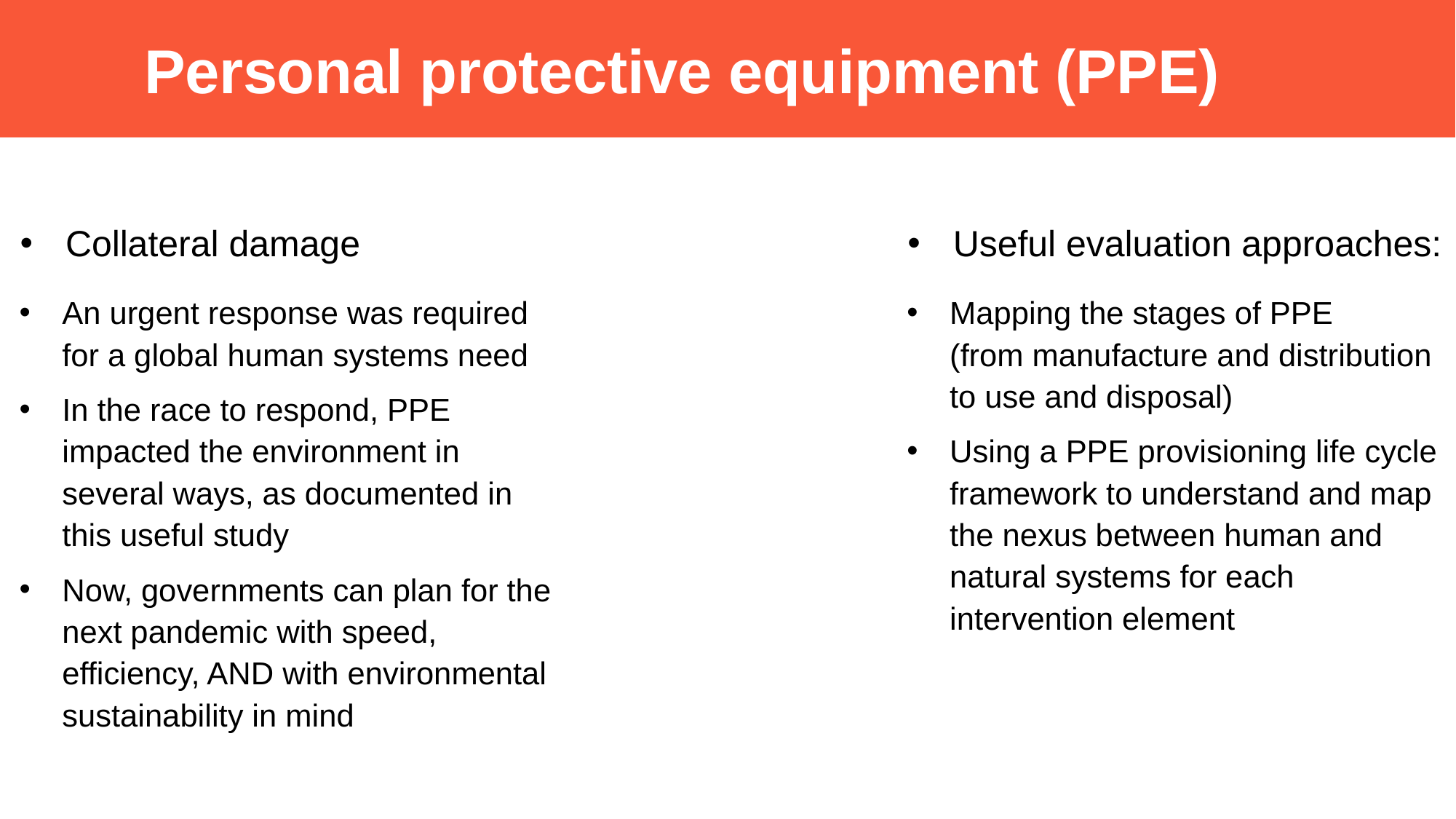

# Personal protective equipment (PPE)
Collateral damage
Useful evaluation approaches:

An urgent response was required for a global human systems need
In the race to respond, PPE impacted the environment in several ways, as documented in this useful study
Now, governments can plan for the next pandemic with speed, efficiency, AND with environmental sustainability in mind
Mapping the stages of PPE
(from manufacture and distribution
to use and disposal)
Using a PPE provisioning life cycle framework to understand and map the nexus between human and natural systems for each intervention element